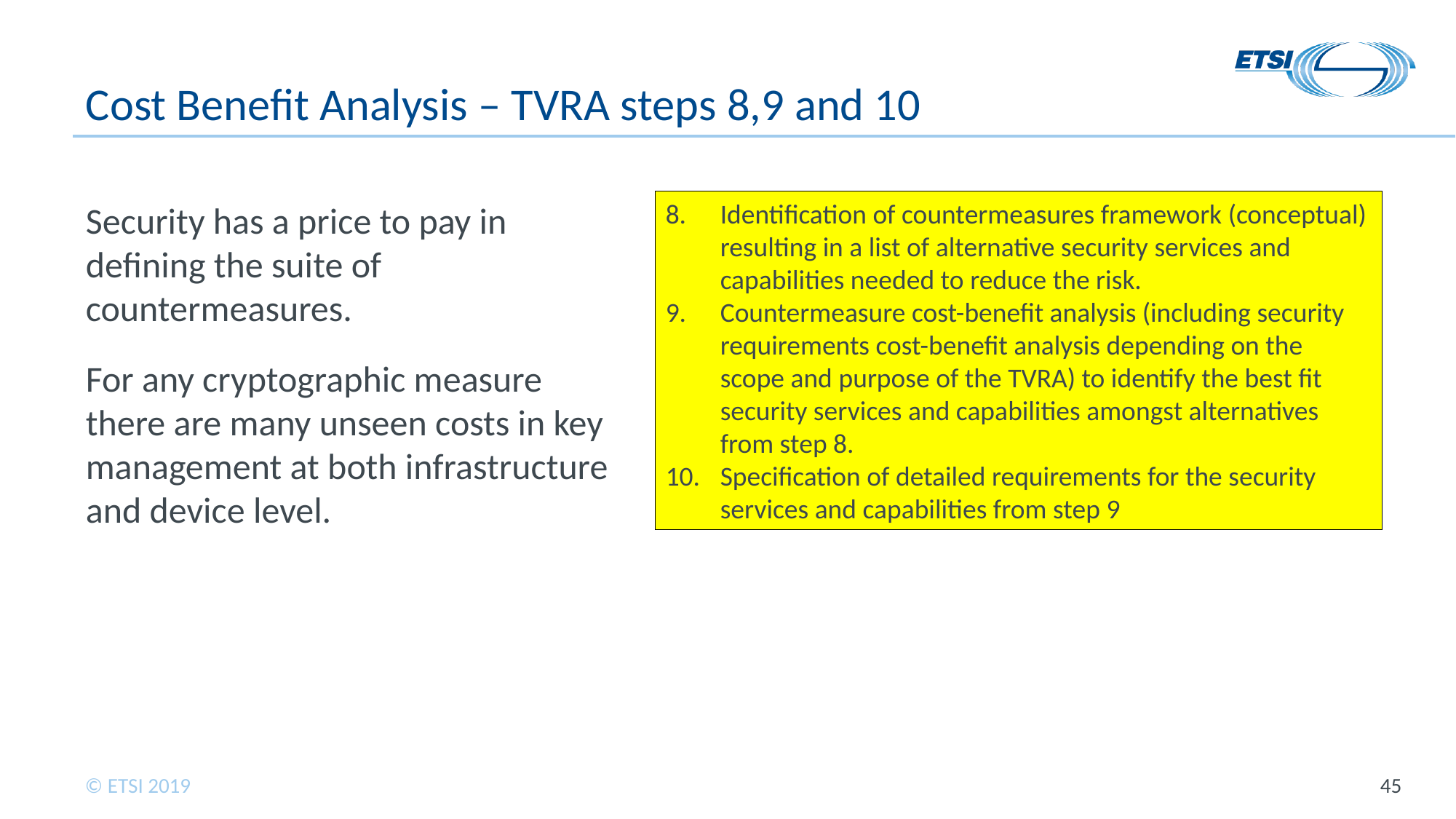

# Cost Benefit Analysis – TVRA steps 8,9 and 10
Security has a price to pay in defining the suite of countermeasures.
For any cryptographic measure there are many unseen costs in key management at both infrastructure and device level.

Identification of countermeasures framework (conceptual) resulting in a list of alternative security services and capabilities needed to reduce the risk.
Countermeasure cost-benefit analysis (including security requirements cost-benefit analysis depending on the scope and purpose of the TVRA) to identify the best fit security services and capabilities amongst alternatives from step 8.
Specification of detailed requirements for the security services and capabilities from step 9